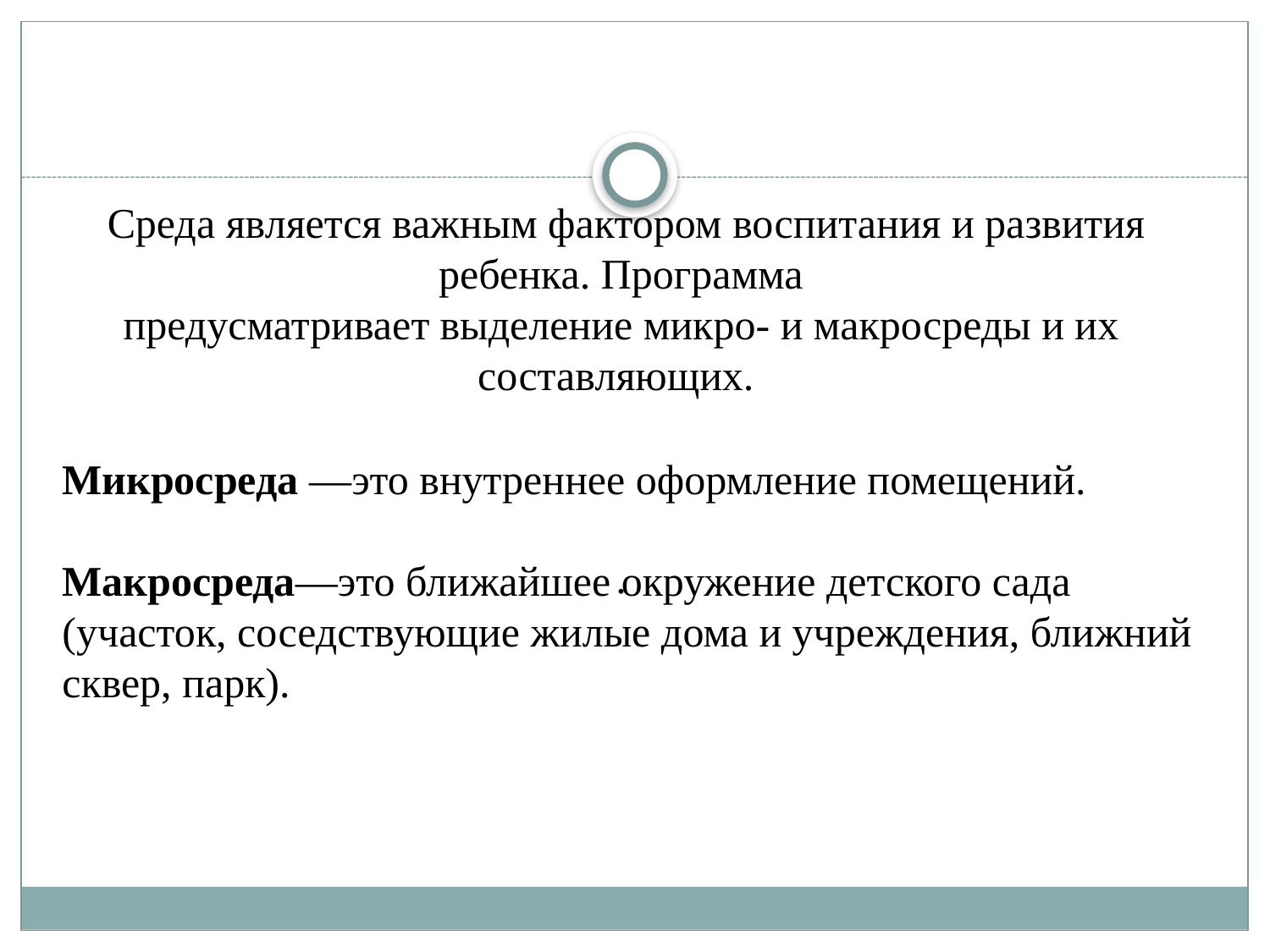

# Среда является важным фактором воспитания и развития ребенка. Программа предусматривает выделение микро- и макросреды и их составляющих. .
Микросреда —это внутреннее оформление помещений.

Макросреда—это ближайшее окружение детского сада (участок, соседствующие жилые дома и учреждения, ближний сквер, парк).